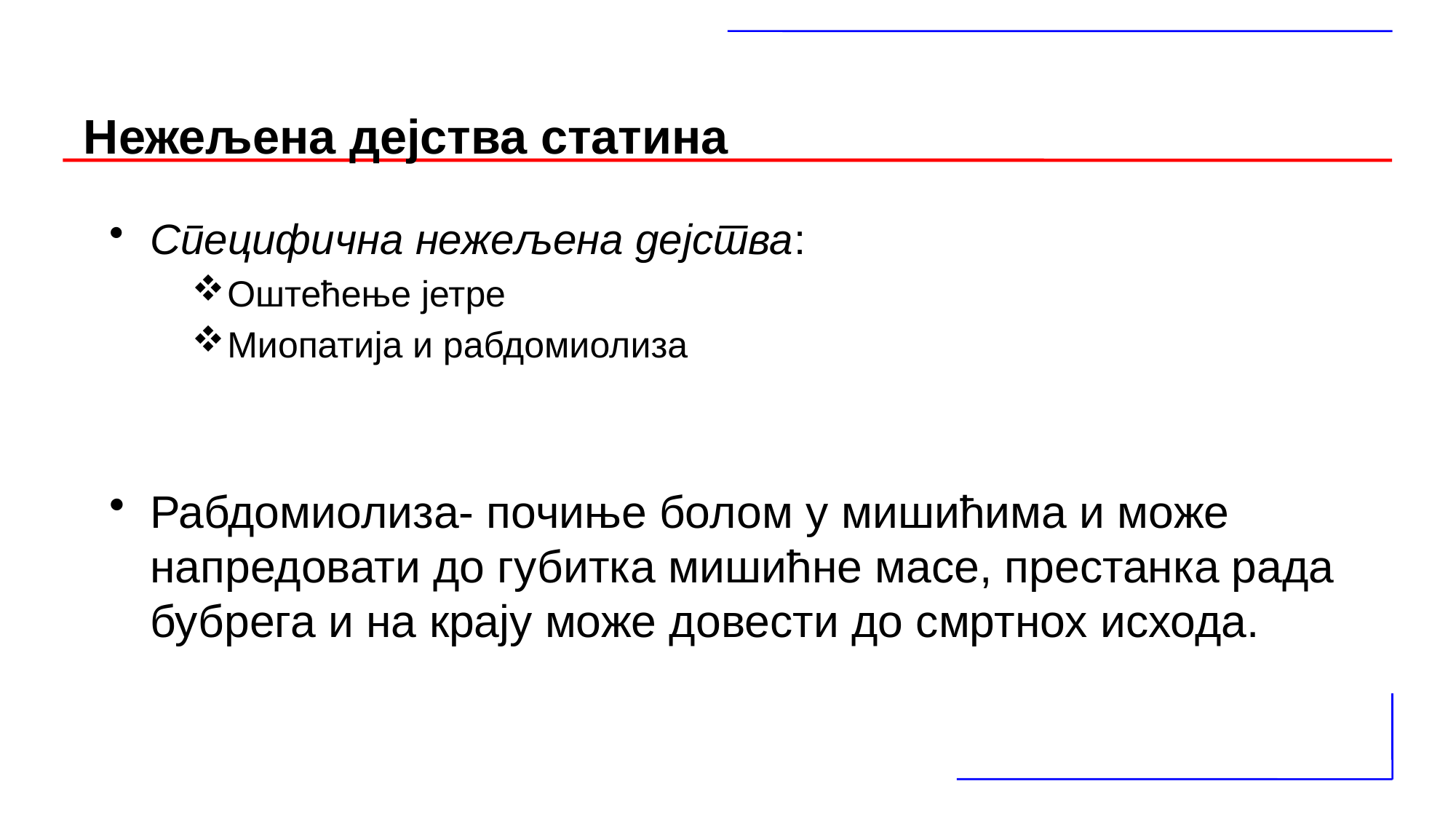

# Нежељена дејства статина

Специфична нежељена дејства:
Оштећење јетре
Миопатија и рабдомиолиза

Рабдомиолиза- почиње болом у мишићима и може напредовати до губитка мишићне масе, престанка рада бубрега и на крају може довести до смртнох исхода.